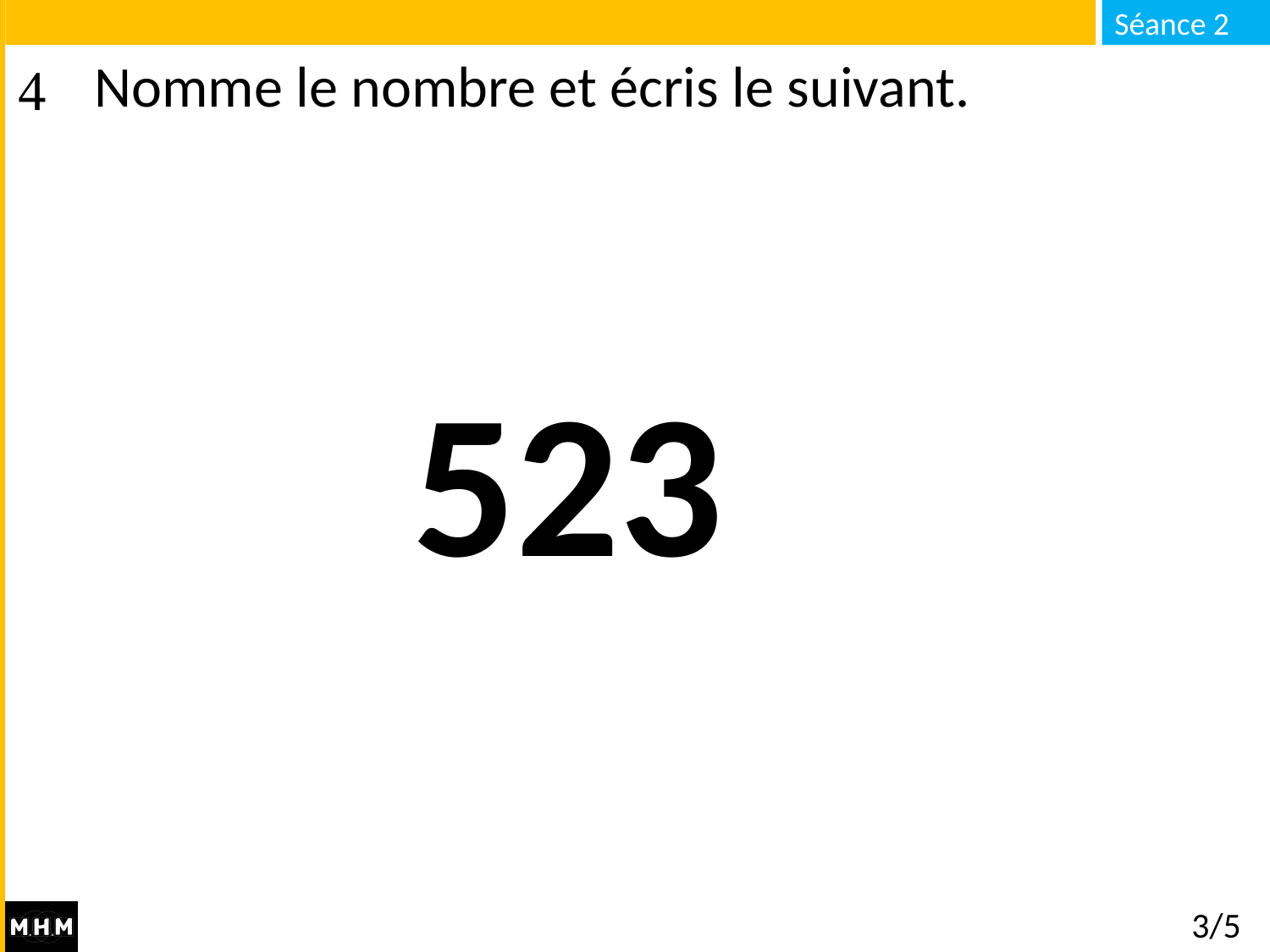

# Nomme le nombre et écris le suivant.
523
3/5